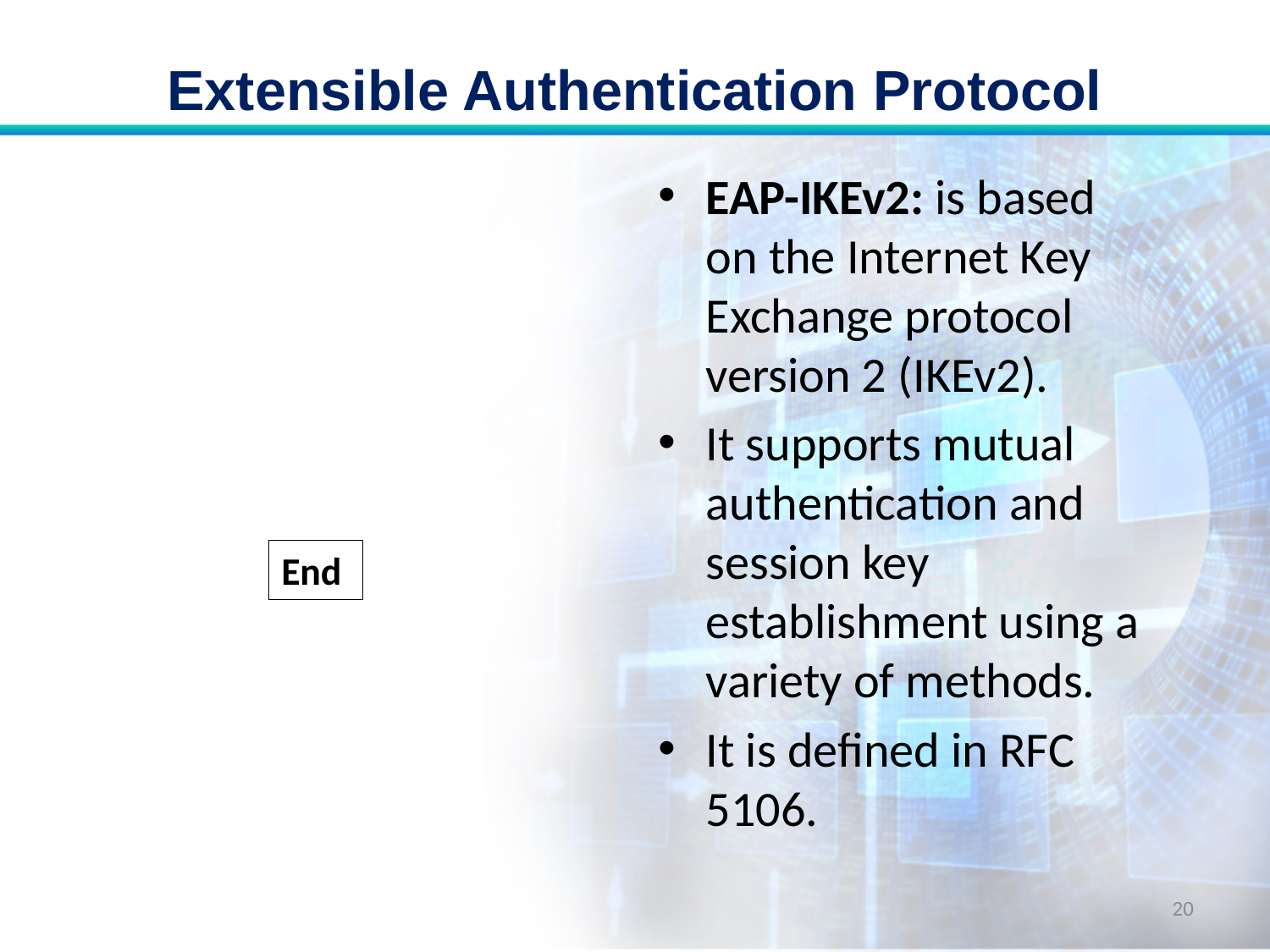

# Extensible Authentication Protocol
EAP-IKEv2: is based on the Internet Key Exchange protocol version 2 (IKEv2).
It supports mutual authentication and session key establishment using a variety of methods.
It is defined in RFC 5106.
End
20